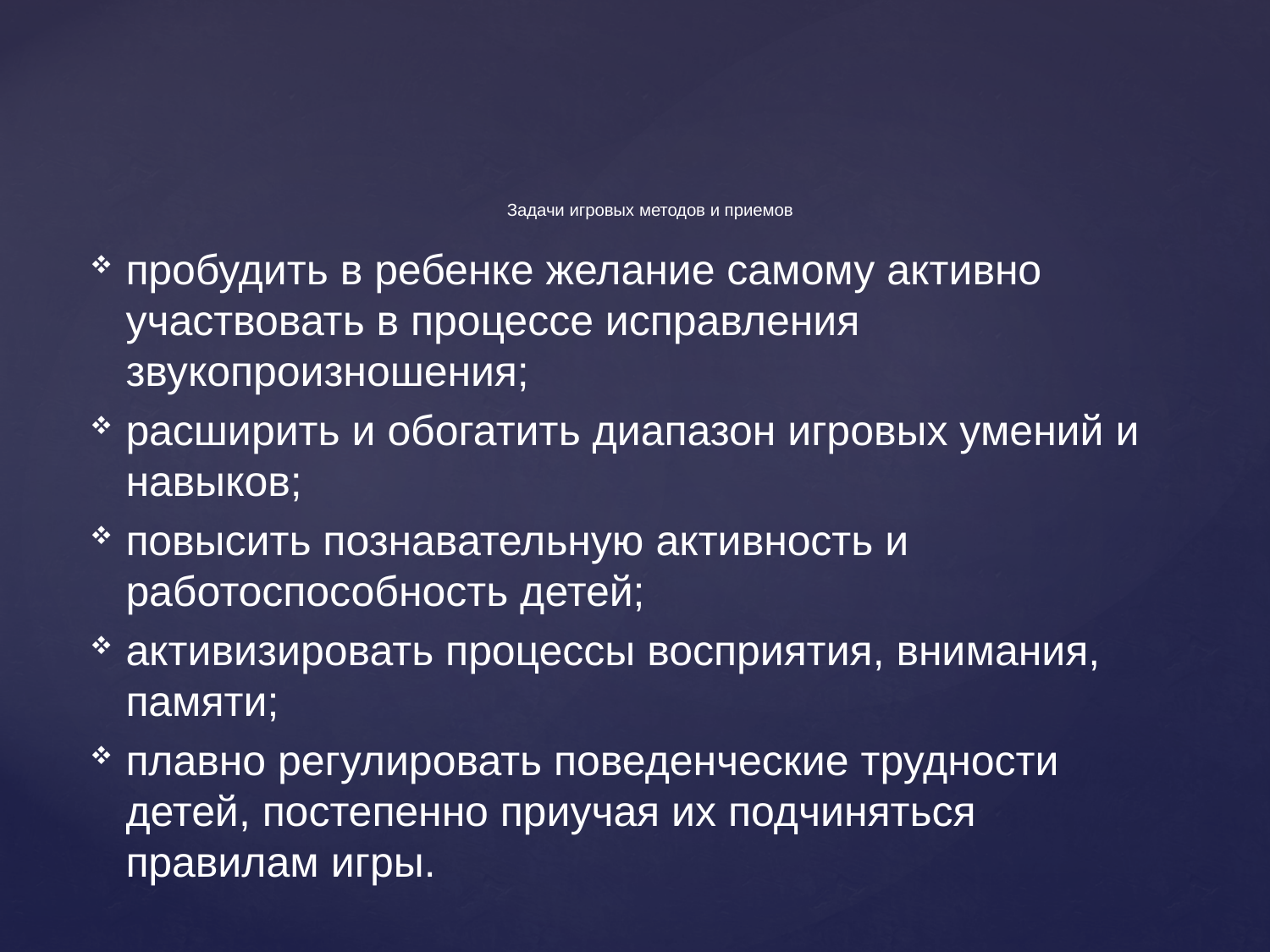

# Задачи игровых методов и приемов
пробудить в ребенке желание самому активно участвовать в процессе исправления звукопроизношения;
расширить и обогатить диапазон игровых умений и навыков;
повысить познавательную активность и работоспособность детей;
активизировать процессы восприятия, внимания, памяти;
плавно регулировать поведенческие трудности детей, постепенно приучая их подчиняться правилам игры.